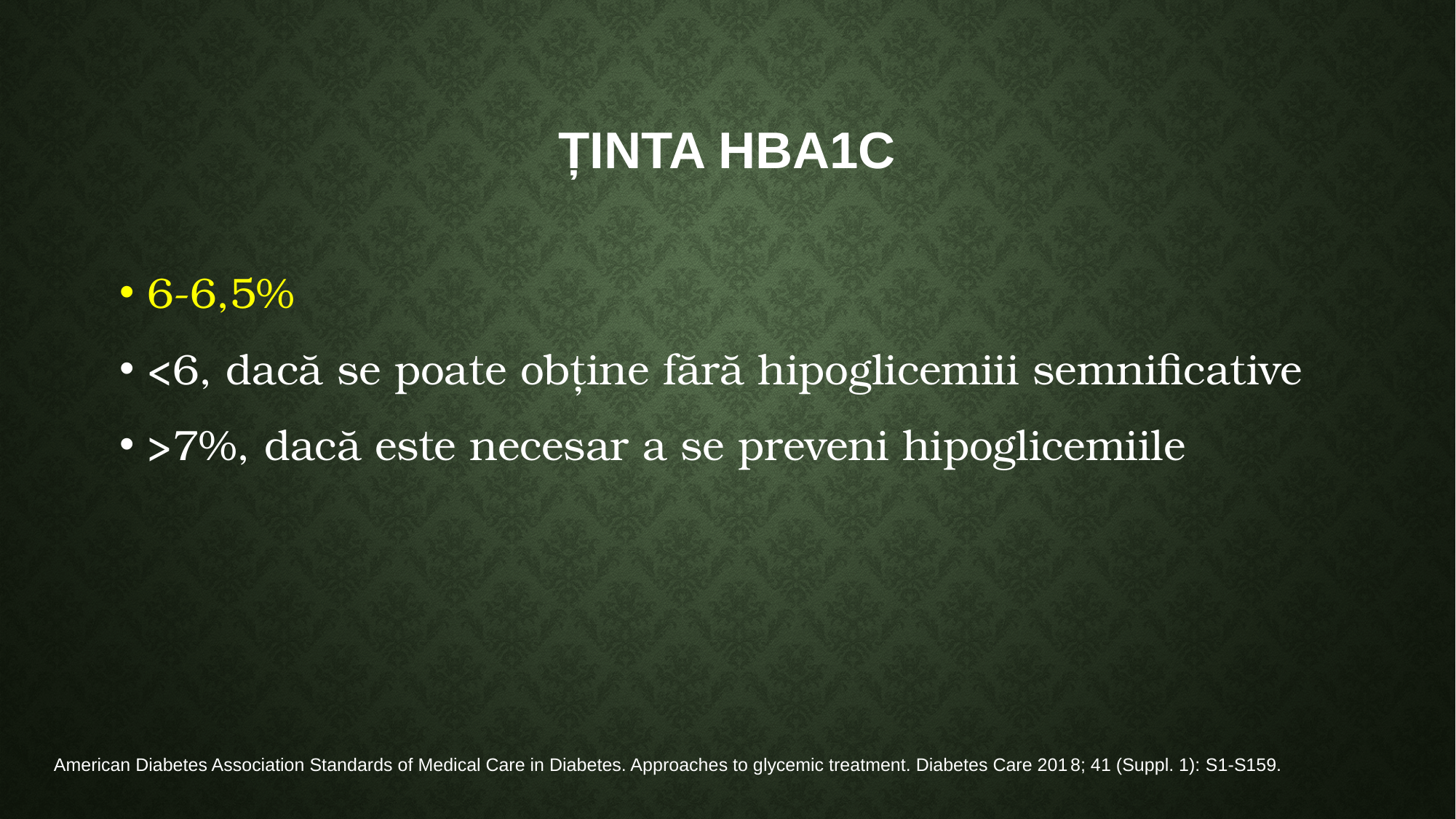

# Ținta HbA1c
6-6,5%
<6, dacă se poate obține fără hipoglicemiii semnificative
>7%, dacă este necesar a se preveni hipoglicemiile

American Diabetes Association Standards of Medical Care in Diabetes. Approaches to glycemic treatment. Diabetes Care 2018; 41 (Suppl. 1): S1-S159.